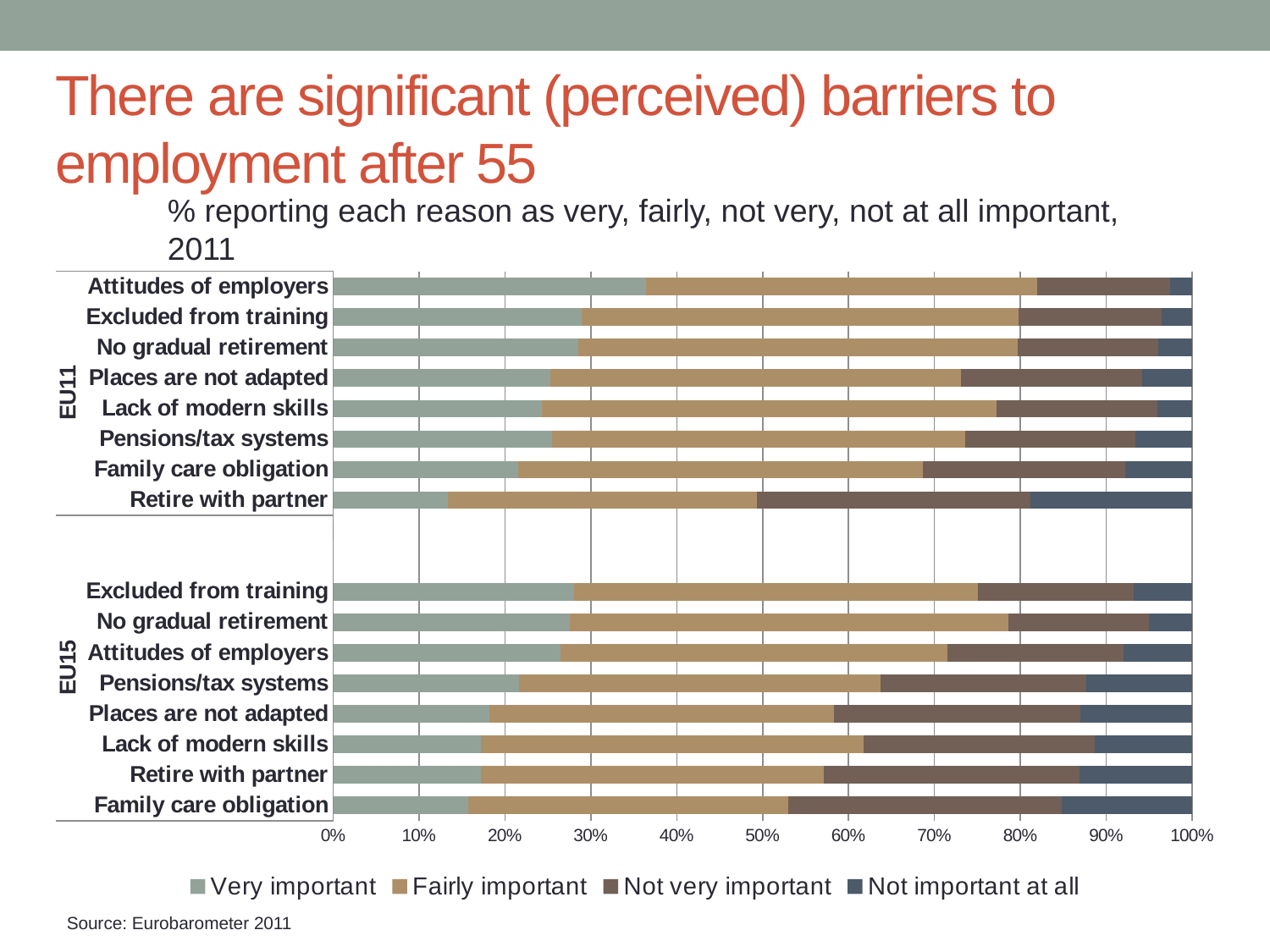

# There are significant (perceived) barriers to employment after 55
% reporting each reason as very, fairly, not very, not at all important, 2011

### Chart

| Category | Very important | Fairly important | Not very important | Not important at all |
|---|---|---|---|---|
| Family care obligation | 15.0 | 35.68 | 30.53 | 14.51 |
| Retire with partner | 15.97 | 37.14 | 27.68 | 12.18 |
| Lack of modern skills | 16.48999999999998 | 42.54 | 25.7 | 10.89 |
| Places are not adapted | 17.01000000000001 | 37.65 | 26.98 | 12.17 |
| Pensions/tax systems | 19.72 | 38.31 | 21.81 | 11.22 |
| Attitudes of employers | 24.96 | 42.49 | 19.39 | 7.55 |
| No gradual retirement | 25.22 | 46.88 | 14.97 | 4.63 |
| Excluded from training | 26.68 | 44.63 | 17.29 | 6.44 |
|  | None | None | None | None |
|  | 0.0 | 0.0 | 0.0 | 0.0 |
| Retire with partner | 11.84 | 31.88 | 28.32 | 16.67000000000001 |
| Family care obligation | 19.91 | 43.59 | 21.77 | 7.17 |
| Pensions/tax systems | 22.12 | 41.81 | 17.19 | 5.72 |
| Lack of modern skills | 22.64 | 49.28 | 17.42 | 3.75 |
| Places are not adapted | 23.16 | 43.9 | 19.39 | 5.34 |
| No gradual retirement | 25.04 | 44.85 | 14.35 | 3.44 |
| Excluded from training | 26.64 | 46.76 | 15.37 | 3.24 |
| Attitudes of employers | 33.72 | 42.21 | 14.41 | 2.36 |
Source: Eurobarometer 2011